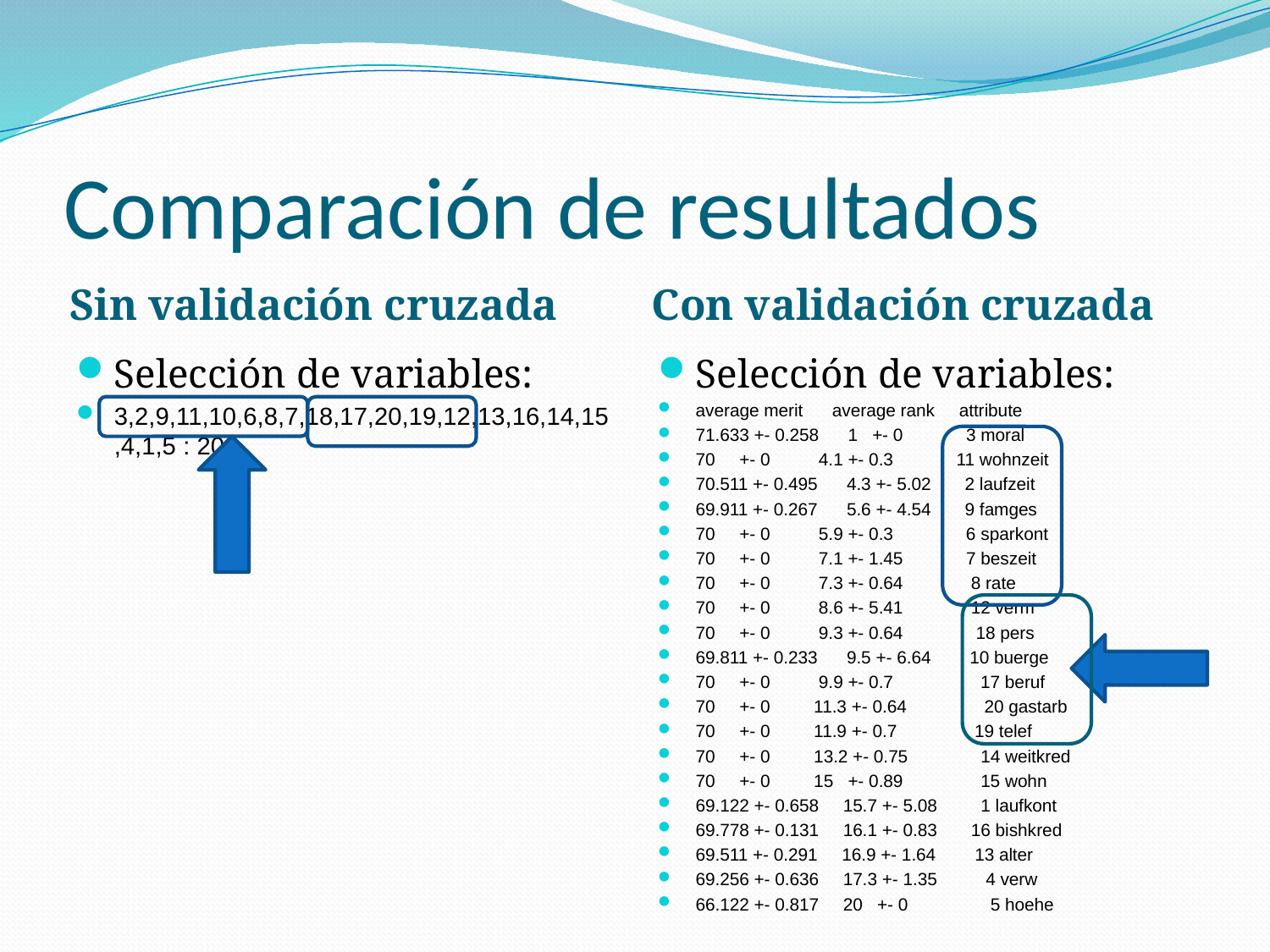

# Comparación de resultados
Sin validación cruzada
Con validación cruzada
Selección de variables:
3,2,9,11,10,6,8,7,18,17,20,19,12,13,16,14,15,4,1,5 : 20
Selección de variables:
average merit      average rank     attribute
71.633 +- 0.258      1   +- 0             3 moral
70     +- 0          4.1 +- 0.3             11 wohnzeit
70.511 +- 0.495      4.3 +- 5.02       2 laufzeit
69.911 +- 0.267      5.6 +- 4.54       9 famges
70     +- 0          5.9 +- 0.3               6 sparkont
70     +- 0          7.1 +- 1.45             7 beszeit
70     +- 0          7.3 +- 0.64              8 rate
70     +- 0          8.6 +- 5.41              12 verm
70     +- 0          9.3 +- 0.64               18 pers
69.811 +- 0.233      9.5 +- 6.64        10 buerge
70     +- 0          9.9 +- 0.7                  17 beruf
70     +- 0         11.3 +- 0.64                20 gastarb
70     +- 0         11.9 +- 0.7                19 telef
70     +- 0         13.2 +- 0.75               14 weitkred
70     +- 0         15   +- 0.89                15 wohn
69.122 +- 0.658     15.7 +- 5.08         1 laufkont
69.778 +- 0.131     16.1 +- 0.83       16 bishkred
69.511 +- 0.291     16.9 +- 1.64        13 alter
69.256 +- 0.636     17.3 +- 1.35          4 verw
66.122 +- 0.817     20   +- 0                 5 hoehe